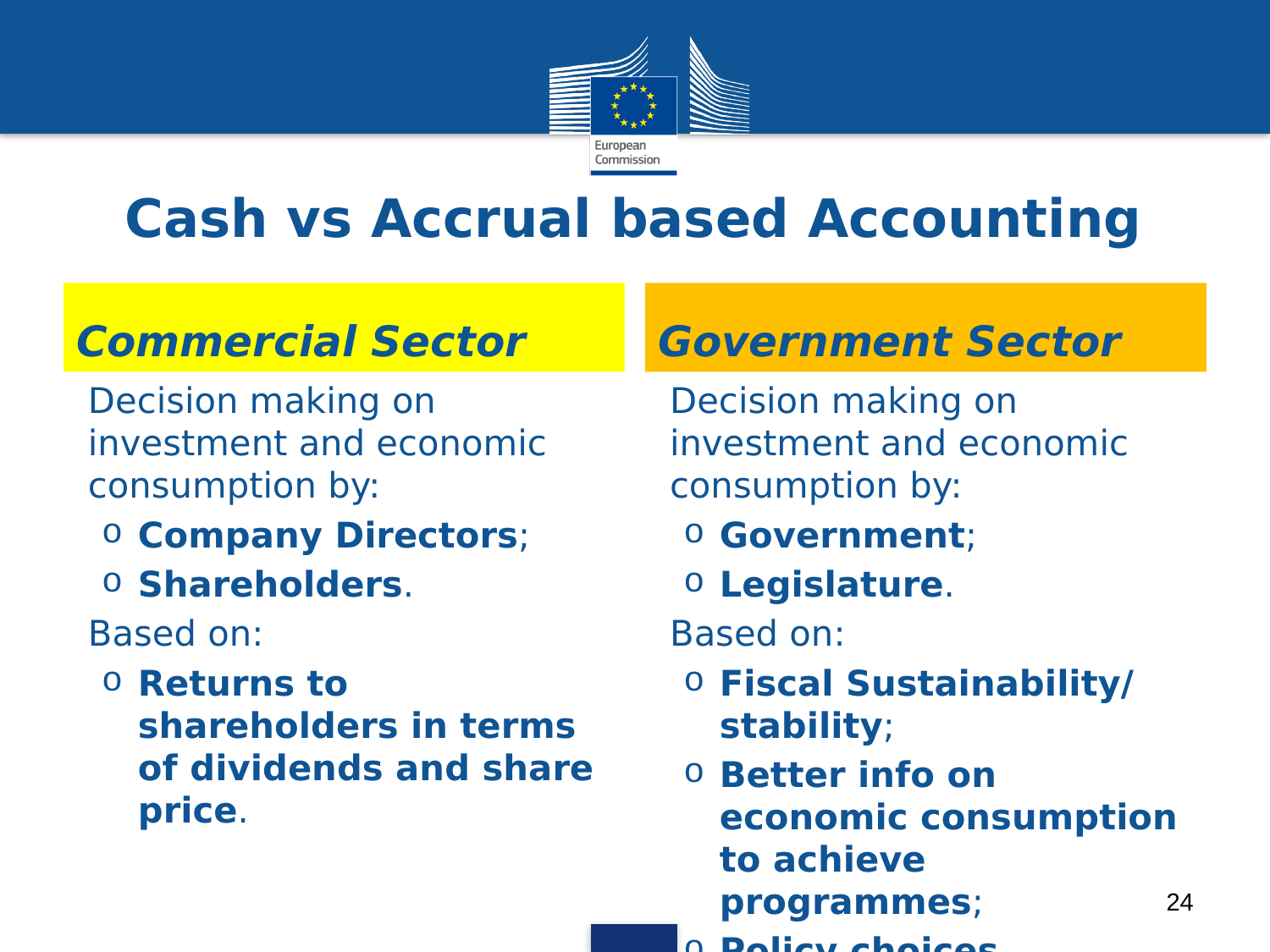

# Cash vs Accrual based Accounting
Commercial Sector
Government Sector
Decision making on investment and economic consumption by:
Government;
Legislature.
Based on:
Fiscal Sustainability/ stability;
Better info on economic consumption to achieve programmes;
Policy choices.

Decision making on investment and economic consumption by:
Company Directors;
Shareholders.
Based on:
Returns to shareholders in terms of dividends and share price.
24